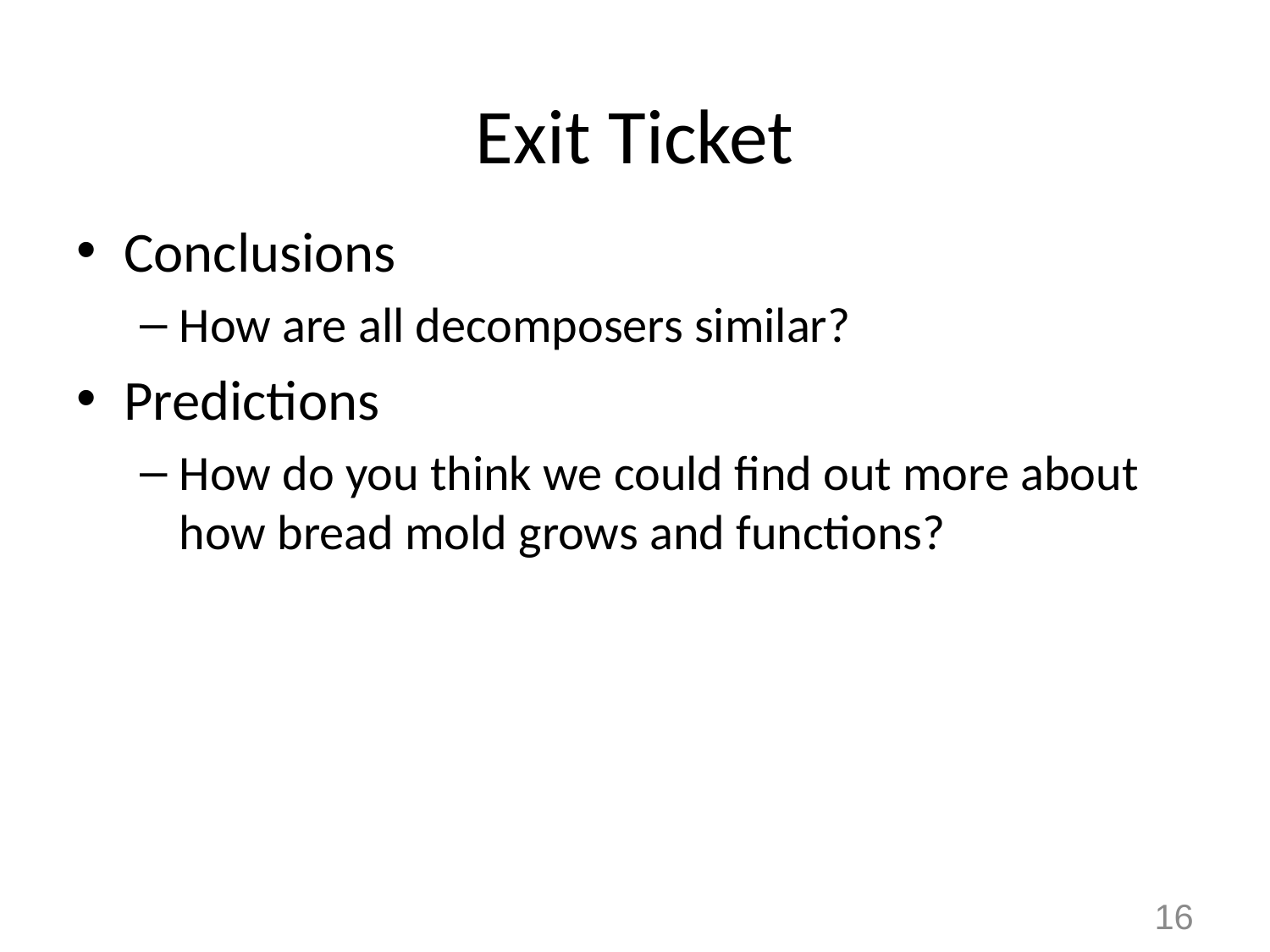

# Exit Ticket
Conclusions
How are all decomposers similar?
Predictions
How do you think we could find out more about how bread mold grows and functions?

16